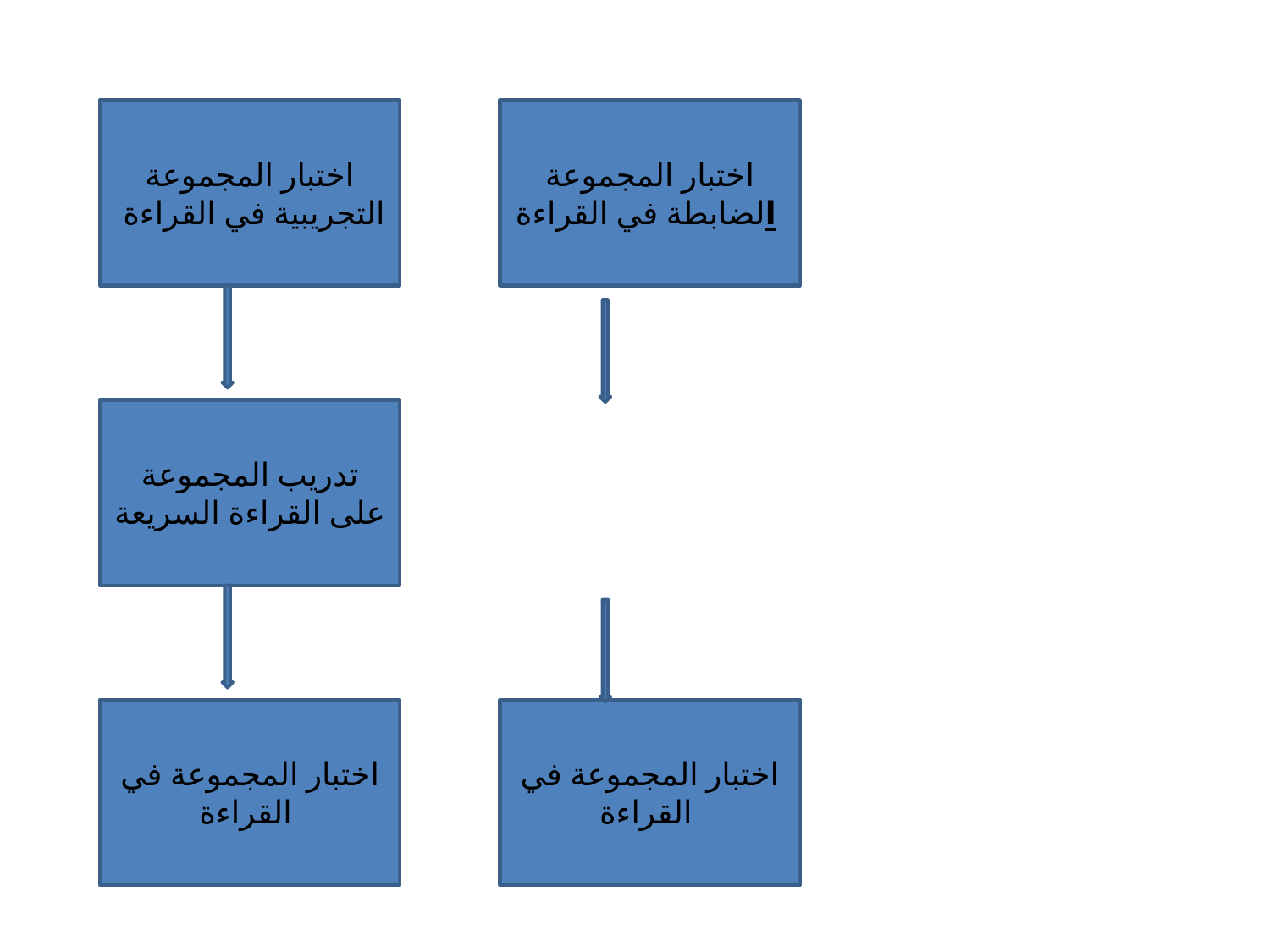

اختبار المجموعة التجريبية في القراءة
اختبار المجموعة الضابطة في القراءة

تدريب المجموعة على القراءة السريعة

اختبار المجموعة في القراءة
اختبار المجموعة في القراءة